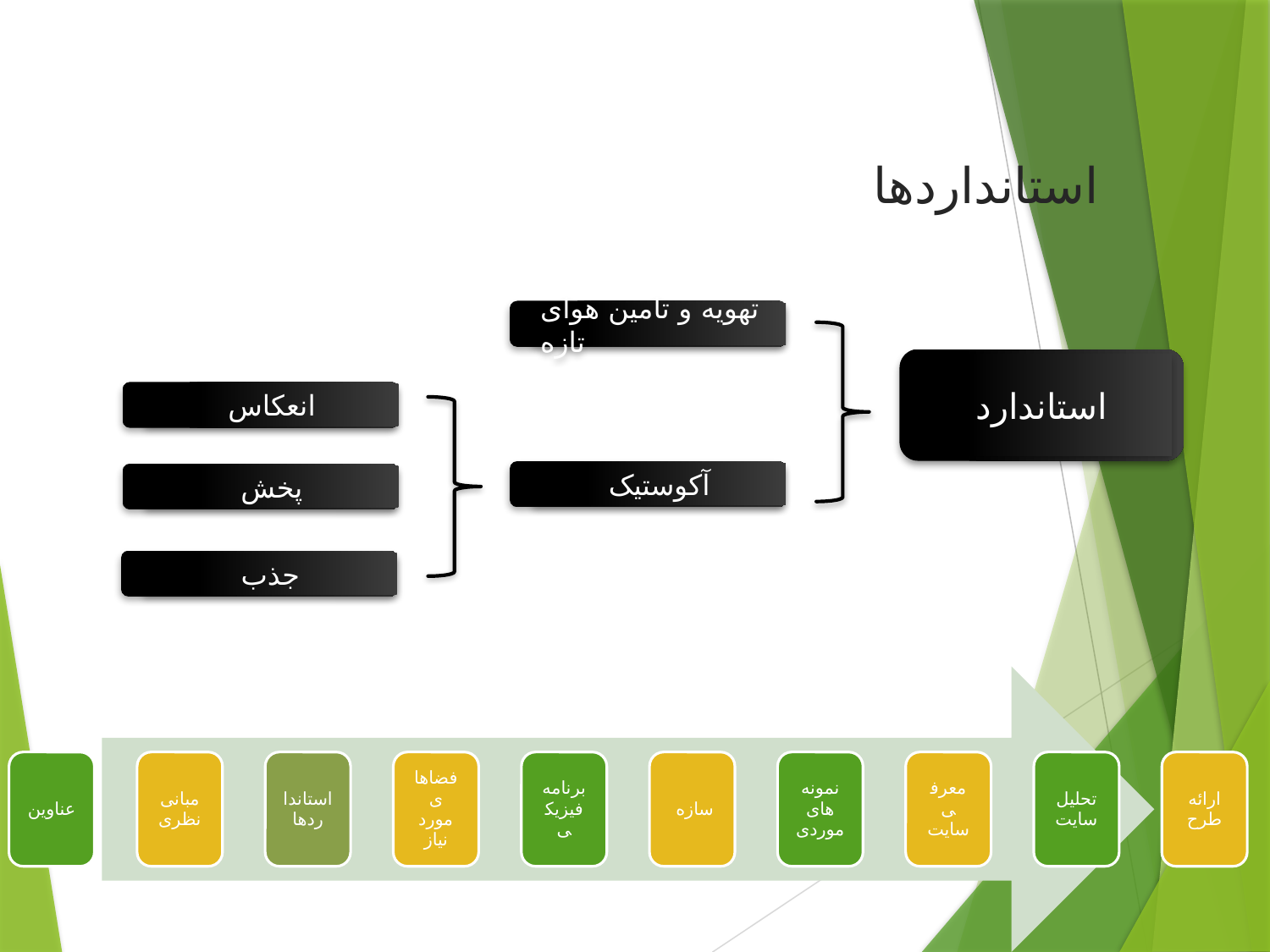

استانداردها

تهویه و تامین هوای تازه

استاندارد

انعکاس

آکوستیک

پخش

جذب
عناوین
مبانی نظری
استانداردها
فضاهای مورد نیاز
برنامه فیزیکی
سازه
معرفی سایت
تحلیل سایت
ارائه طرح
نمونه های موردی